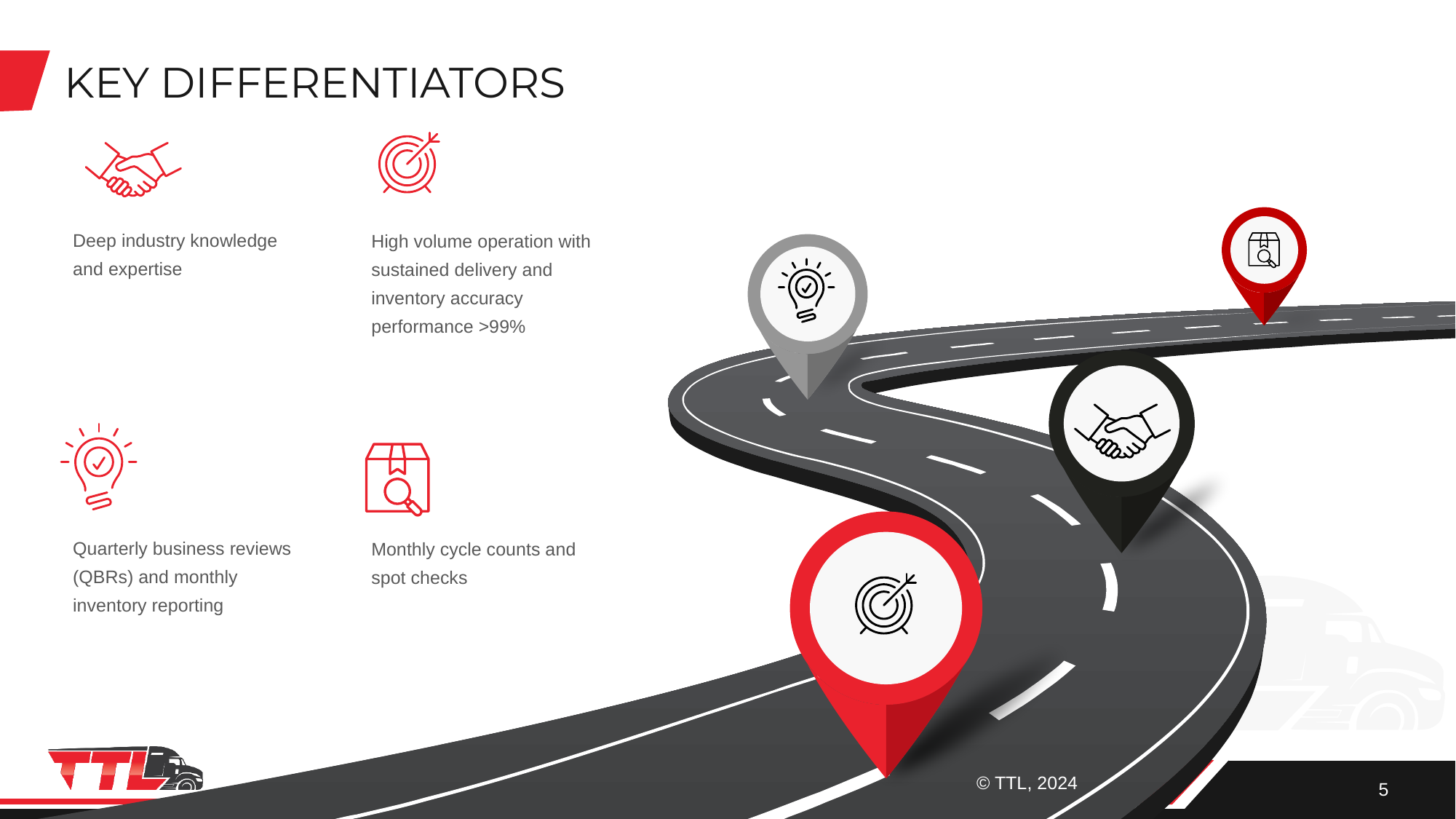

# KEY DIFFERENTIATORS

Deep industry knowledge and expertise

High volume operation with sustained delivery and inventory accuracy performance >99%

Quarterly business reviews (QBRs) and monthly inventory reporting

Monthly cycle counts and spot checks

© TTL, 2024
5